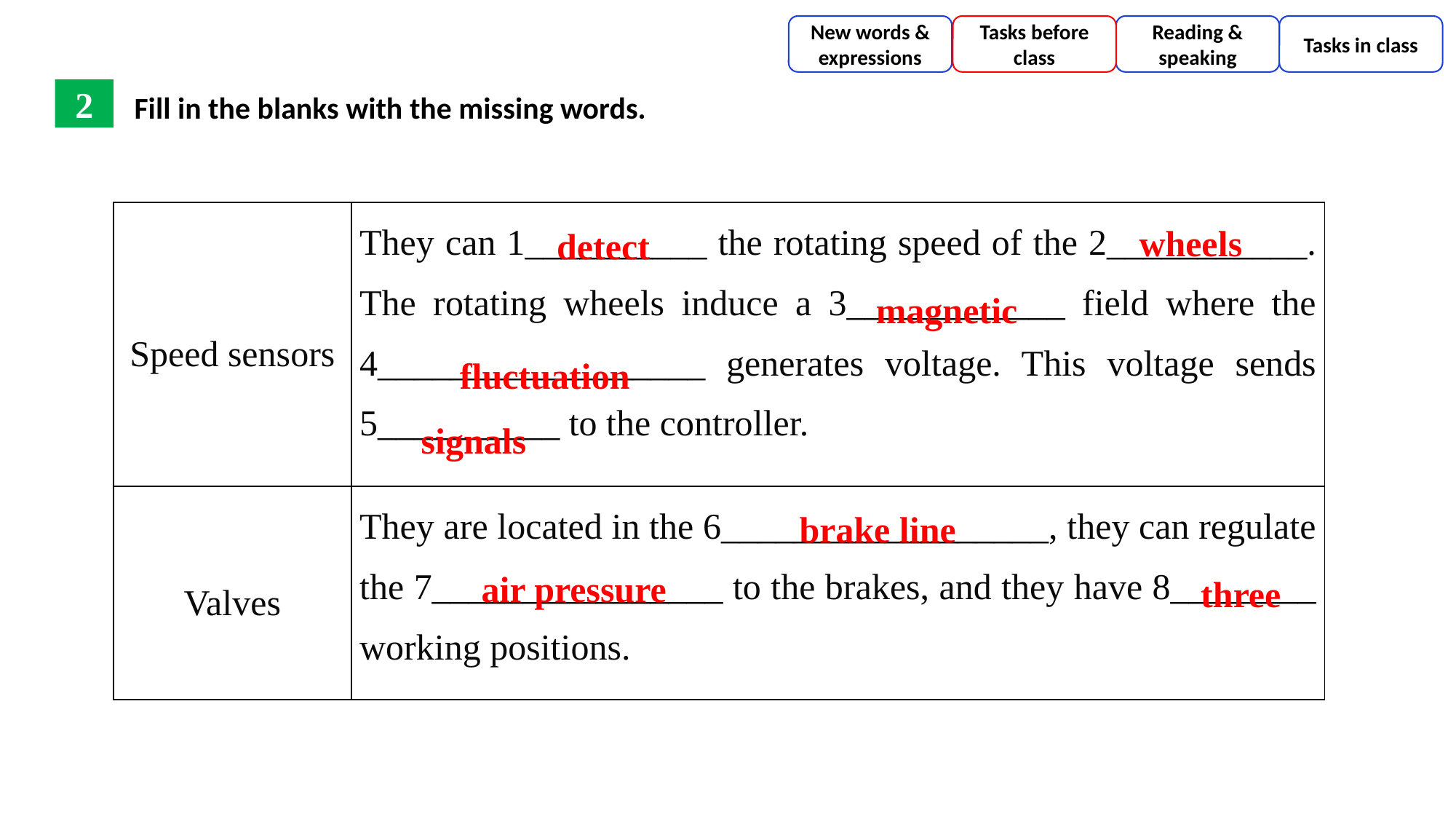

New words & expressions
Tasks before class
Reading & speaking
Tasks in class
Fill in the blanks with the missing words.

2
| Speed sensors | They can 1\_\_\_\_\_\_\_\_\_\_ the rotating speed of the 2\_\_\_\_\_\_\_\_\_\_\_. The rotating wheels induce a 3\_\_\_\_\_\_\_\_\_\_\_\_ field where the 4\_\_\_\_\_\_\_\_\_\_\_\_\_\_\_\_\_\_ generates voltage. This voltage sends 5\_\_\_\_\_\_\_\_\_\_ to the controller. |
| --- | --- |
| Valves | They are located in the 6\_\_\_\_\_\_\_\_\_\_\_\_\_\_\_\_\_\_, they can regulate the 7\_\_\_\_\_\_\_\_\_\_\_\_\_\_\_\_ to the brakes, and they have 8\_\_\_\_\_\_\_\_ working positions. |
wheels
detect
magnetic
fluctuation
 signals
brake line
air pressure
 three